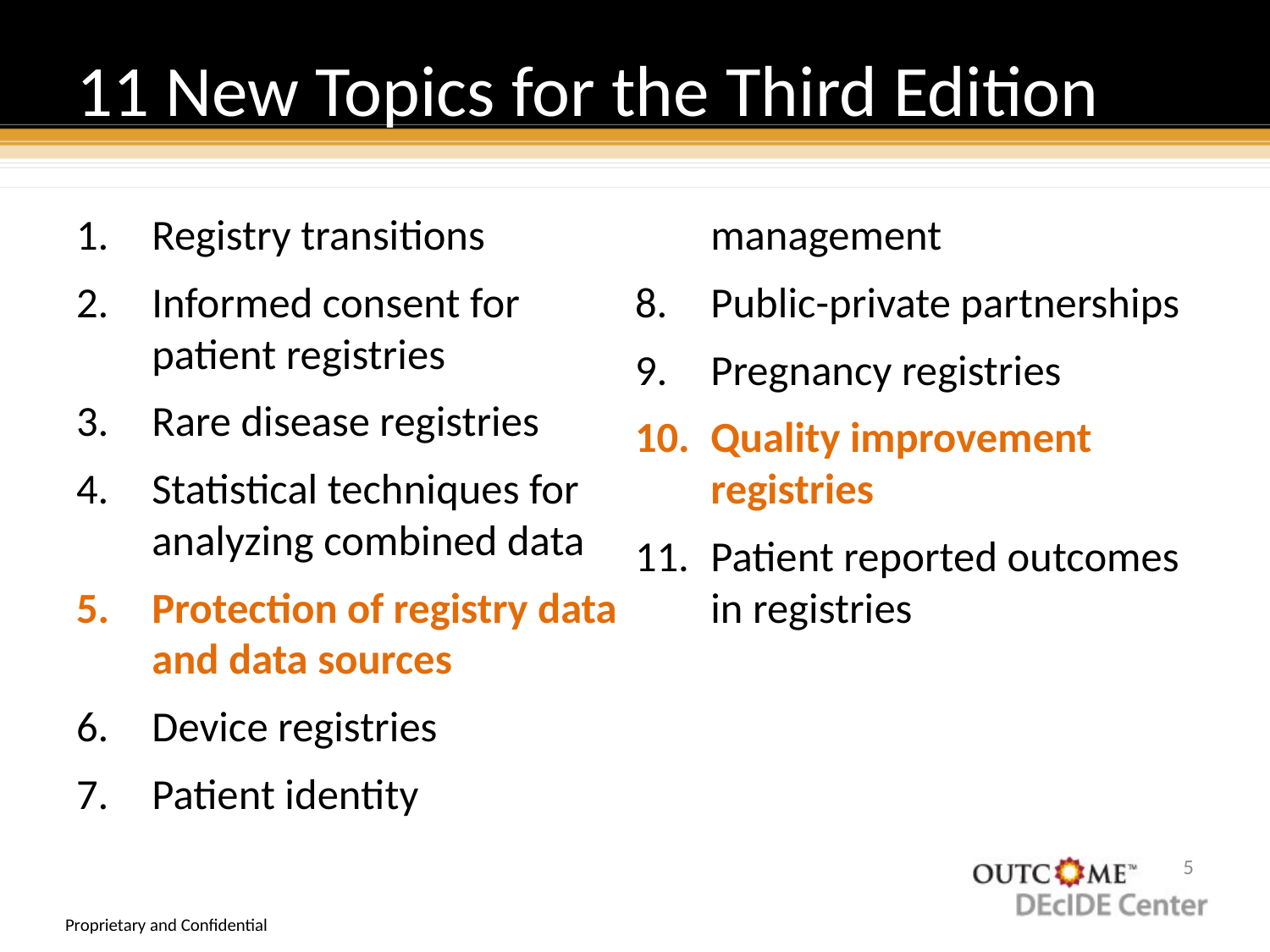

# 11 New Topics for the Third Edition
Registry transitions
Informed consent for patient registries
Rare disease registries
Statistical techniques for analyzing combined data
Protection of registry data and data sources
Device registries
Patient identity management
Public-private partnerships
Pregnancy registries
Quality improvement registries
Patient reported outcomes in registries

5